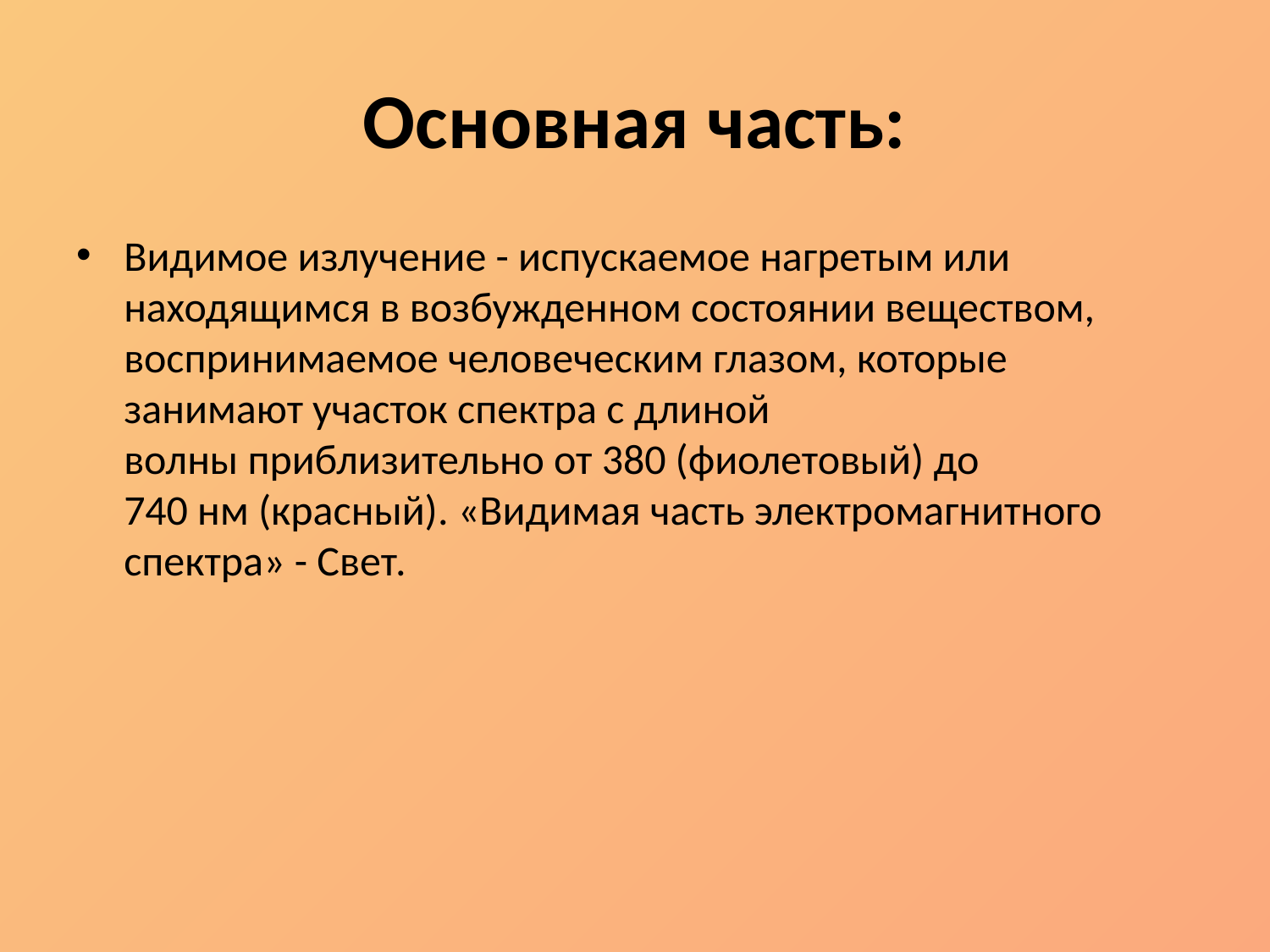

# Основная часть:
Видимое излучение - испускаемое нагретым или находящимся в возбужденном состоянии веществом, воспринимаемое человеческим глазом, которые занимают участок спектра с длиной волны приблизительно от 380 (фиолетовый) до 740 нм (красный). «Видимая часть электромагнитного спектра» - Свет.